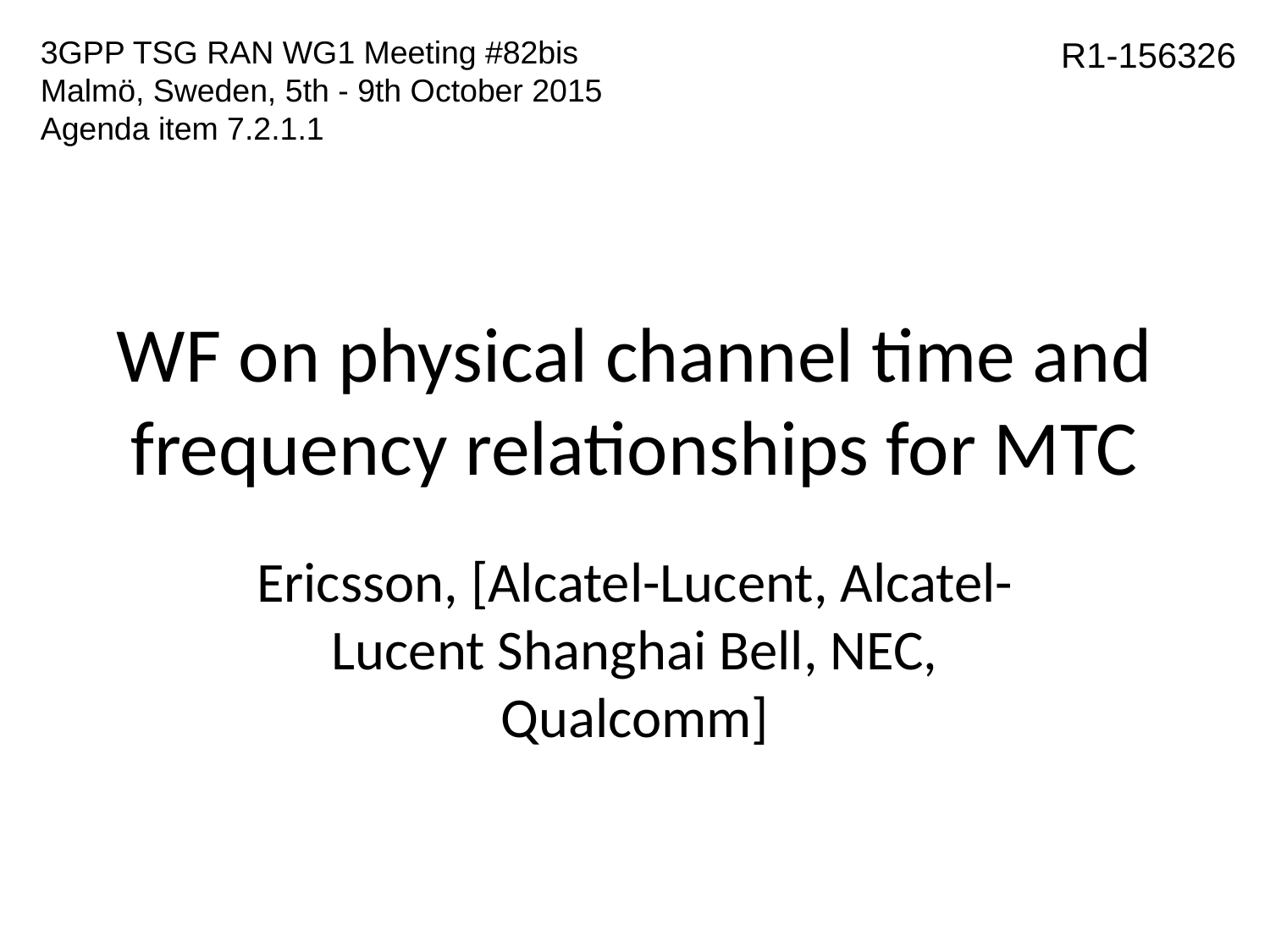

3GPP TSG RAN WG1 Meeting #82bis
Malmö, Sweden, 5th - 9th October 2015
Agenda item 7.2.1.1
R1-156326
# WF on physical channel time and frequency relationships for MTC
Ericsson, [Alcatel-Lucent, Alcatel-Lucent Shanghai Bell, NEC, Qualcomm]